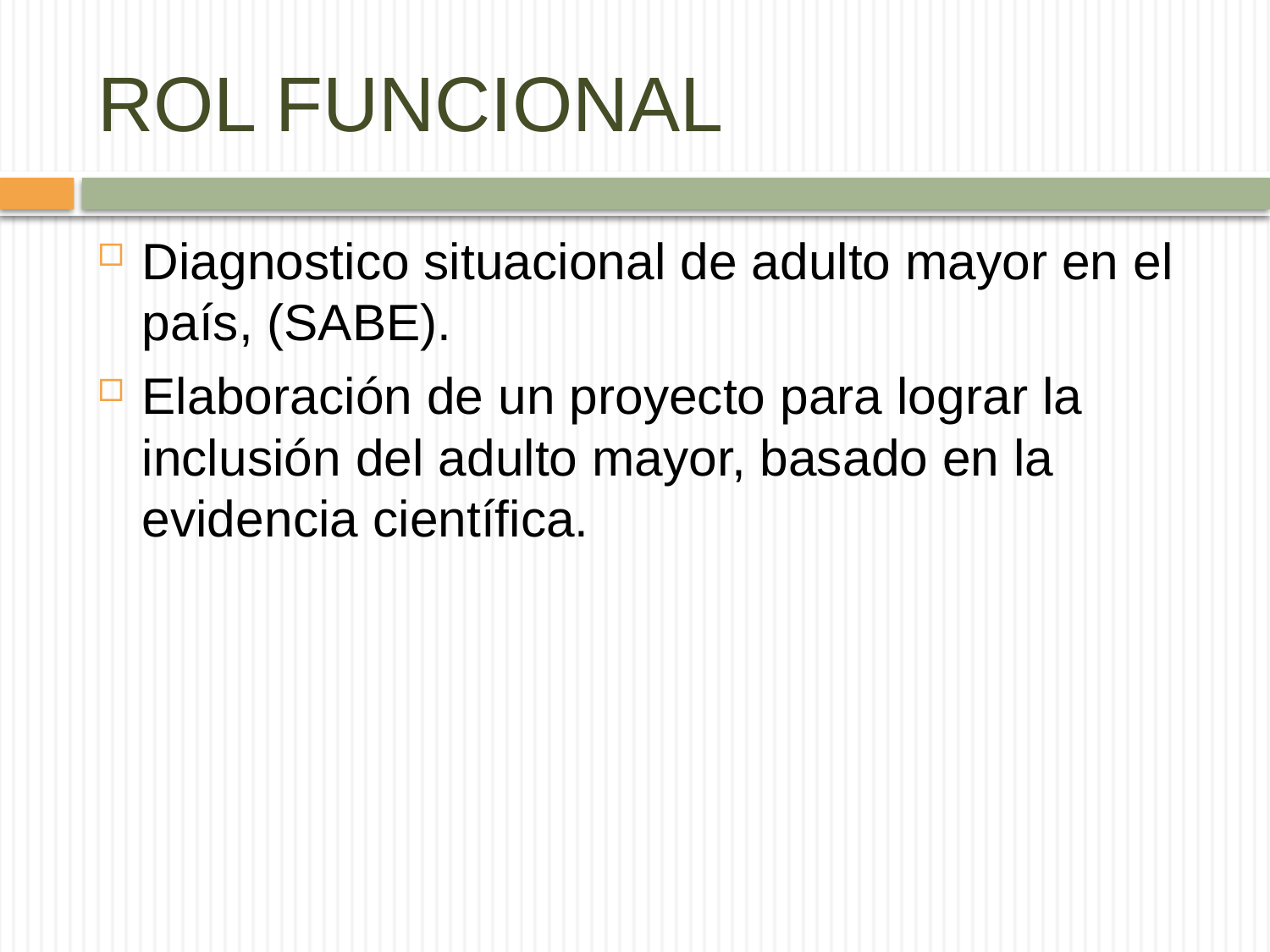

# ROL FUNCIONAL
Diagnostico situacional de adulto mayor en el país, (SABE).
Elaboración de un proyecto para lograr la inclusión del adulto mayor, basado en la evidencia científica.